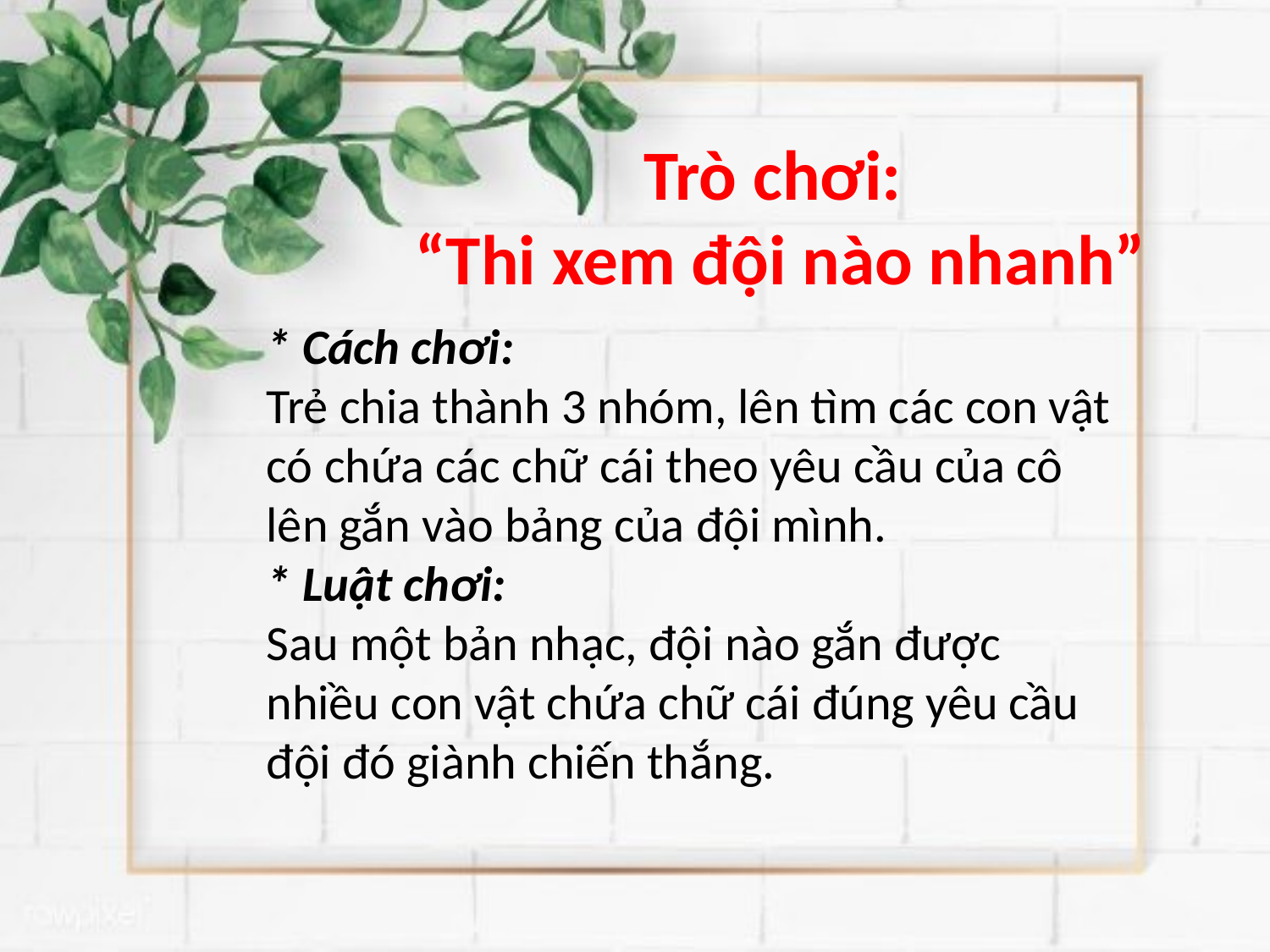

Trò chơi:
“Thi xem đội nào nhanh”
* Cách chơi:
Trẻ chia thành 3 nhóm, lên tìm các con vật có chứa các chữ cái theo yêu cầu của cô lên gắn vào bảng của đội mình.
* Luật chơi:
Sau một bản nhạc, đội nào gắn được nhiều con vật chứa chữ cái đúng yêu cầu đội đó giành chiến thắng.